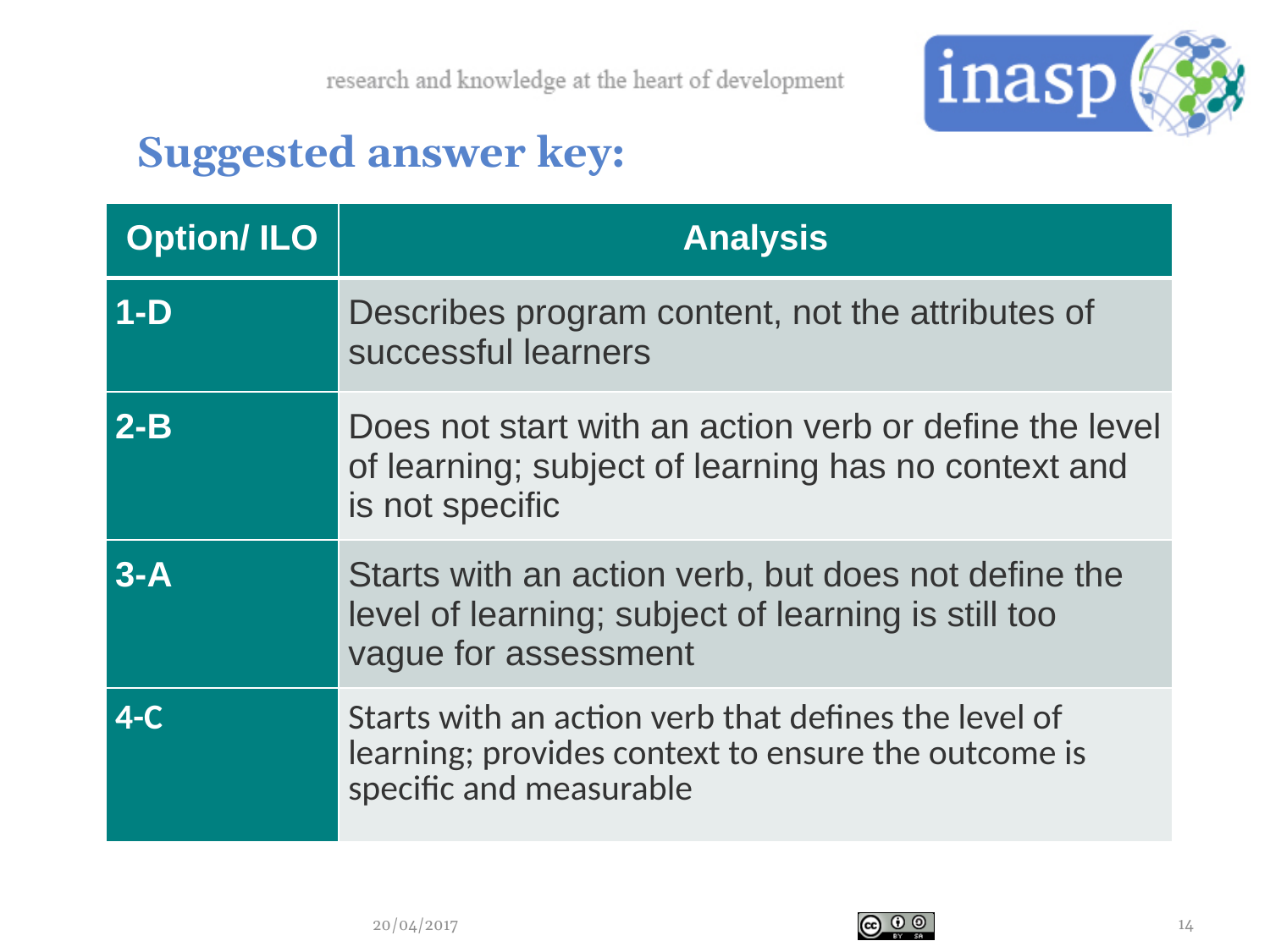

Suggested answer key:
| Option/ ILO | Analysis |
| --- | --- |
| 1-D | Describes program content, not the attributes of successful learners |
| 2-B | Does not start with an action verb or define the level of learning; subject of learning has no context and is not specific |
| 3-A | Starts with an action verb, but does not define the level of learning; subject of learning is still too vague for assessment |
| 4-C | Starts with an action verb that defines the level of learning; provides context to ensure the outcome is specific and measurable |
20/04/2017

14